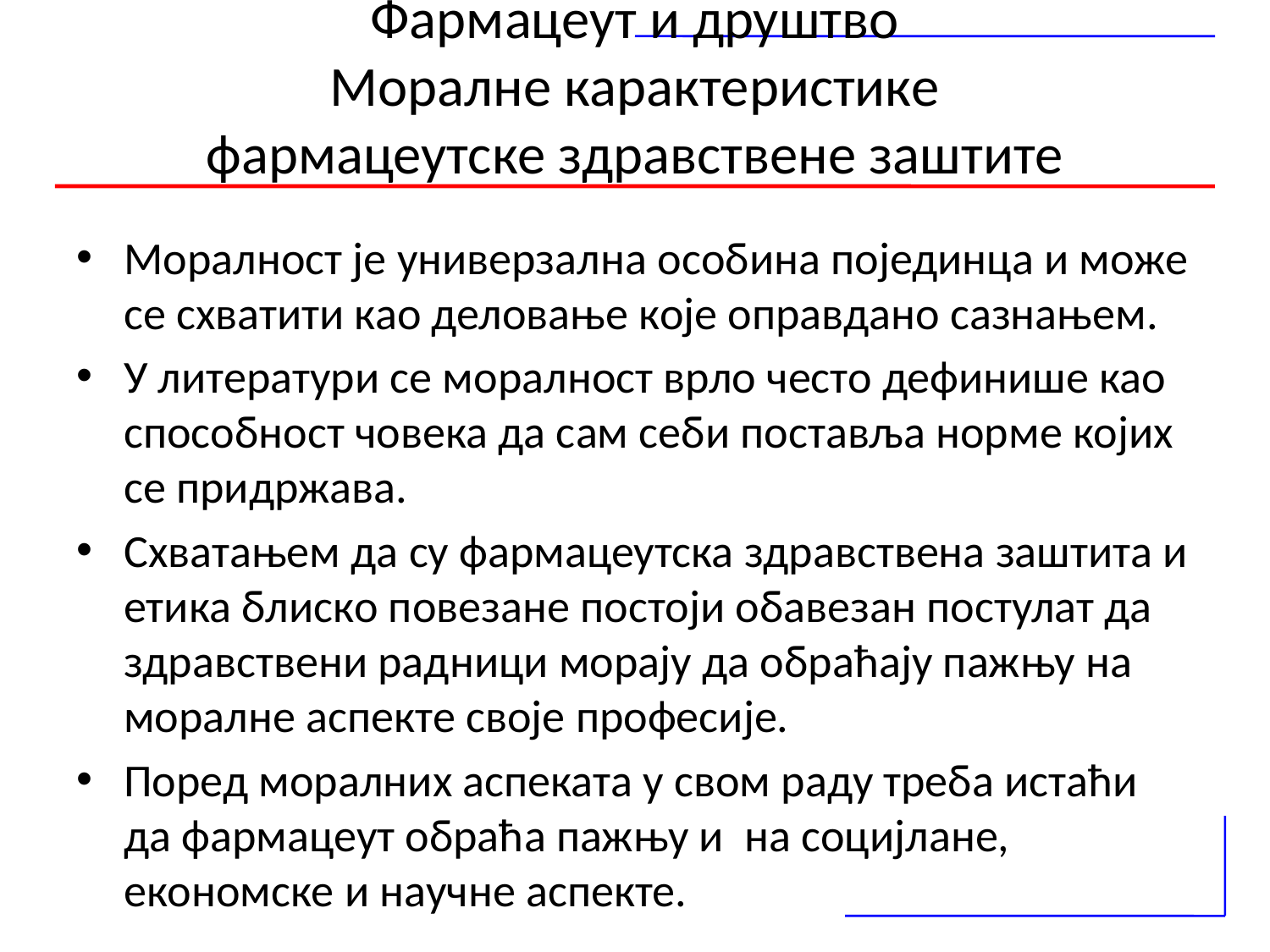

# Фармацеут и друштво Моралне карактеристике фармацеутске здравствене заштите
Моралност је универзална особина појединца и може се схватити као деловање које оправдано сазнањем.
У литератури се моралност врло често дефинише као способност човека да сам себи поставља норме којих се придржава.
Схватањем да су фармацеутска здравствена заштита и етика блиско повезане постоји обавезан постулат да здравствени радници морају да обраћају пажњу на моралне аспекте своје професије.
Поред моралних аспеката у свом раду треба истаћи да фармацеут обраћа пажњу и  на социјлане, економске и научне аспекте.